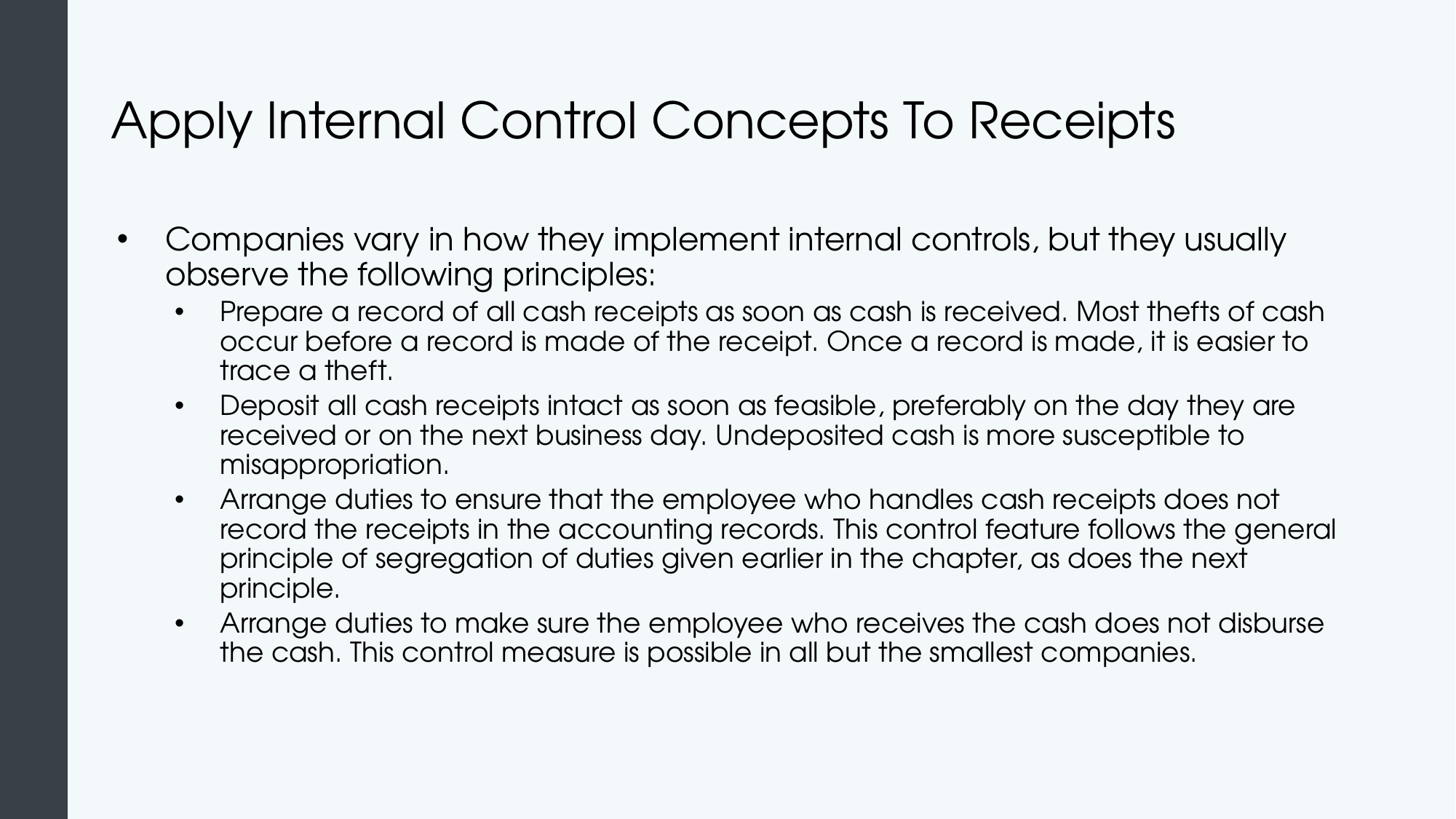

# Apply Internal Control Concepts To Receipts
Companies vary in how they implement internal controls, but they usually observe the following principles:
Prepare a record of all cash receipts as soon as cash is received. Most thefts of cash occur before a record is made of the receipt. Once a record is made, it is easier to trace a theft.
Deposit all cash receipts intact as soon as feasible, preferably on the day they are received or on the next business day. Undeposited cash is more susceptible to misappropriation.
Arrange duties to ensure that the employee who handles cash receipts does not record the receipts in the accounting records. This control feature follows the general principle of segregation of duties given earlier in the chapter, as does the next principle.
Arrange duties to make sure the employee who receives the cash does not disburse the cash. This control measure is possible in all but the smallest companies.